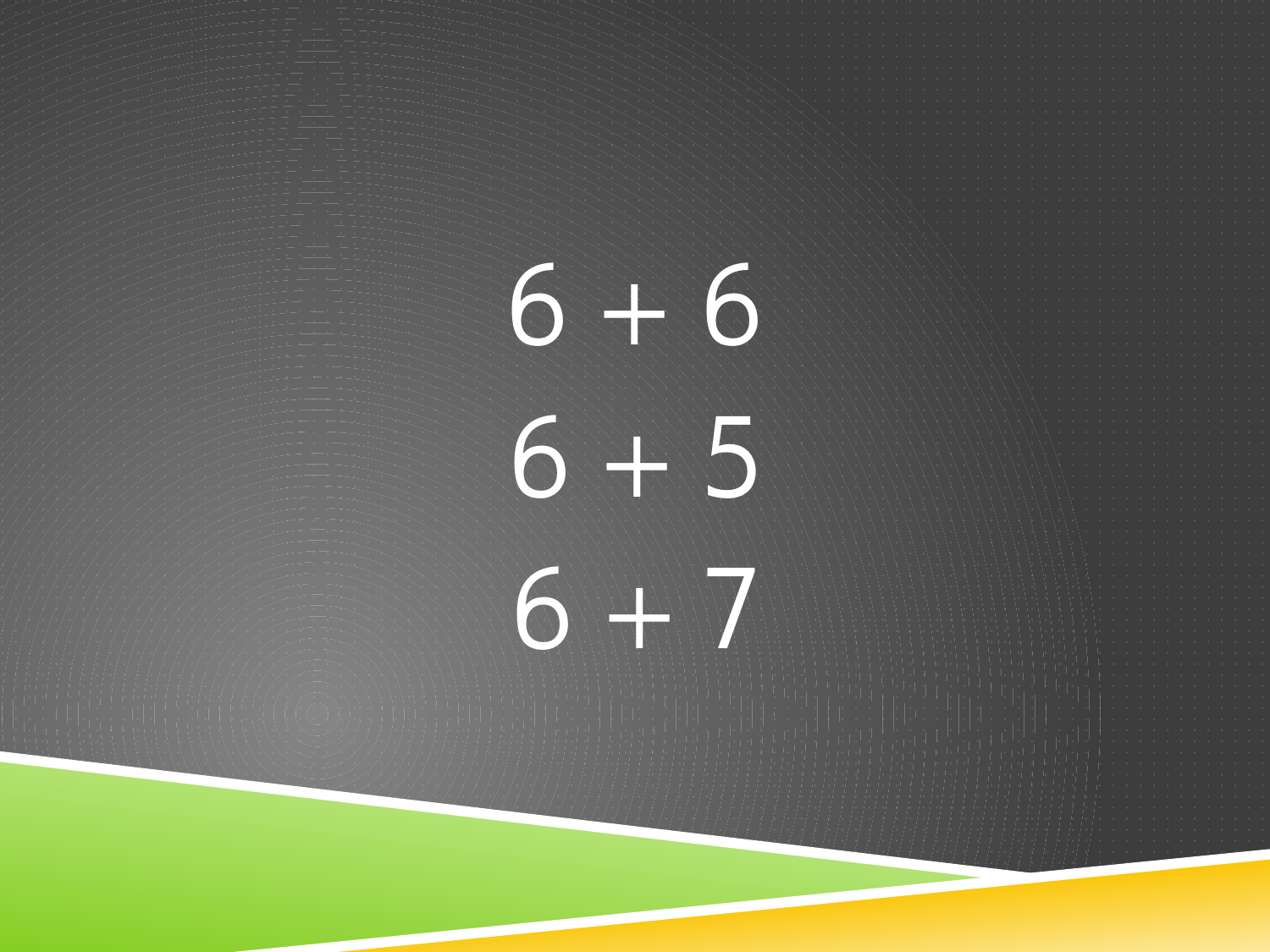

6 + 6
6 + 5
6 + 7